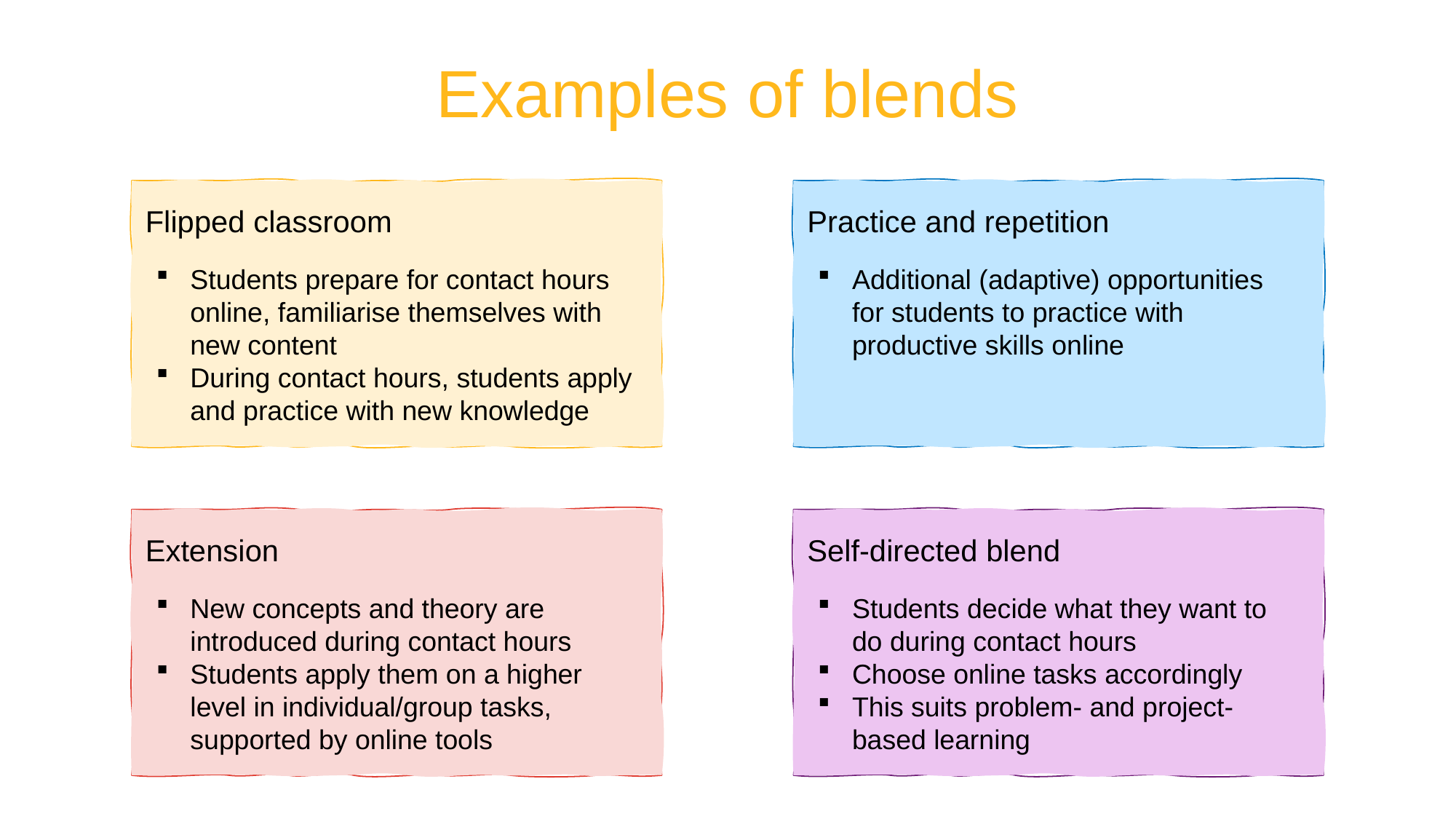

# Examples of blends

Flipped classroom
Students prepare for contact hours online, familiarise themselves with new content
During contact hours, students apply and practice with new knowledge

Practice and repetition
Additional (adaptive) opportunities for students to practice with productive skills online

Extension
New concepts and theory are introduced during contact hours
Students apply them on a higher level in individual/group tasks, supported by online tools

Self-directed blend
Students decide what they want to do during contact hours
Choose online tasks accordingly
This suits problem- and project-based learning